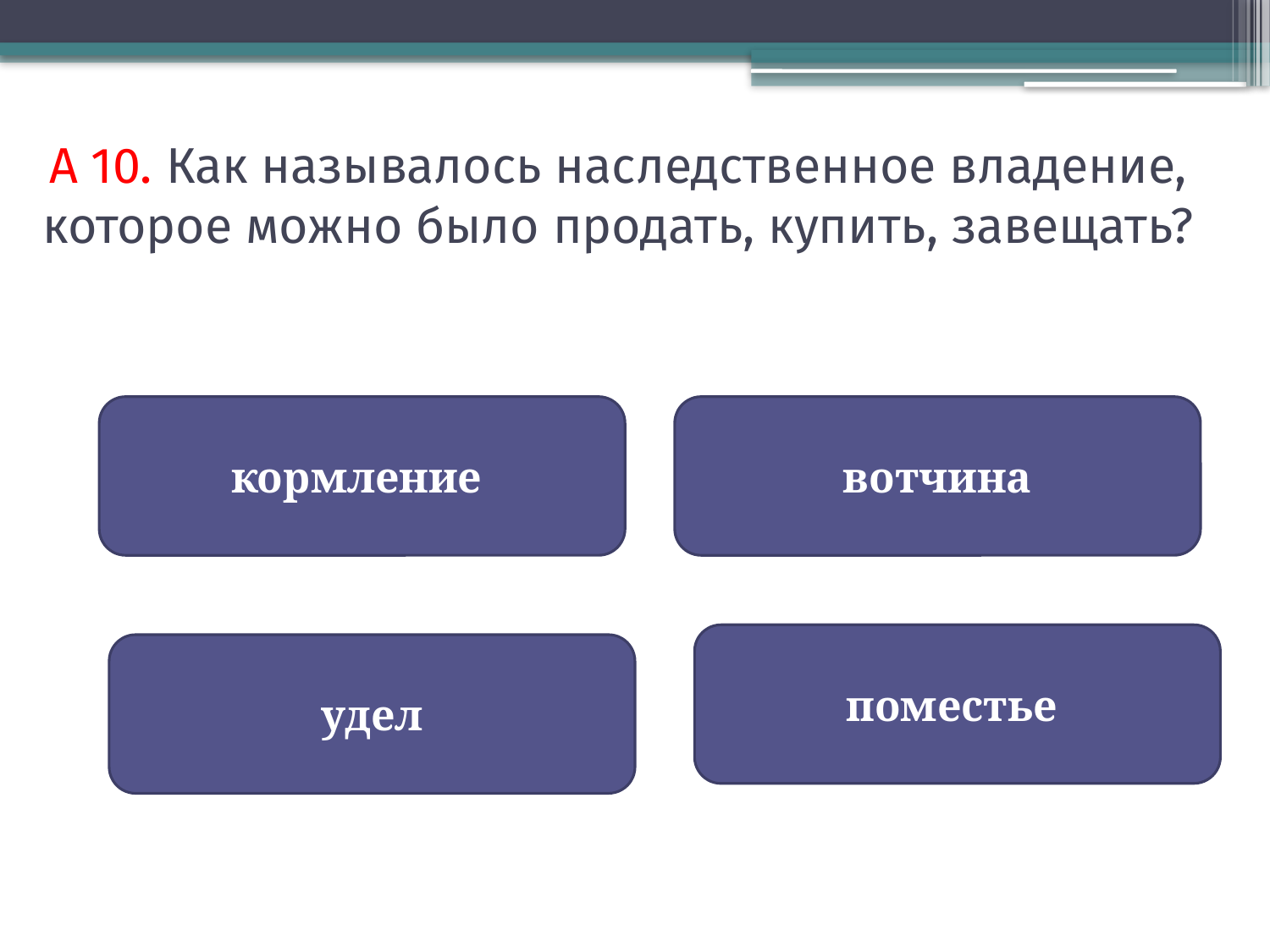

# А 10. Как называлось наследственное владение, которое можно было продать, купить, завещать?
кормление
вотчина
поместье
удел